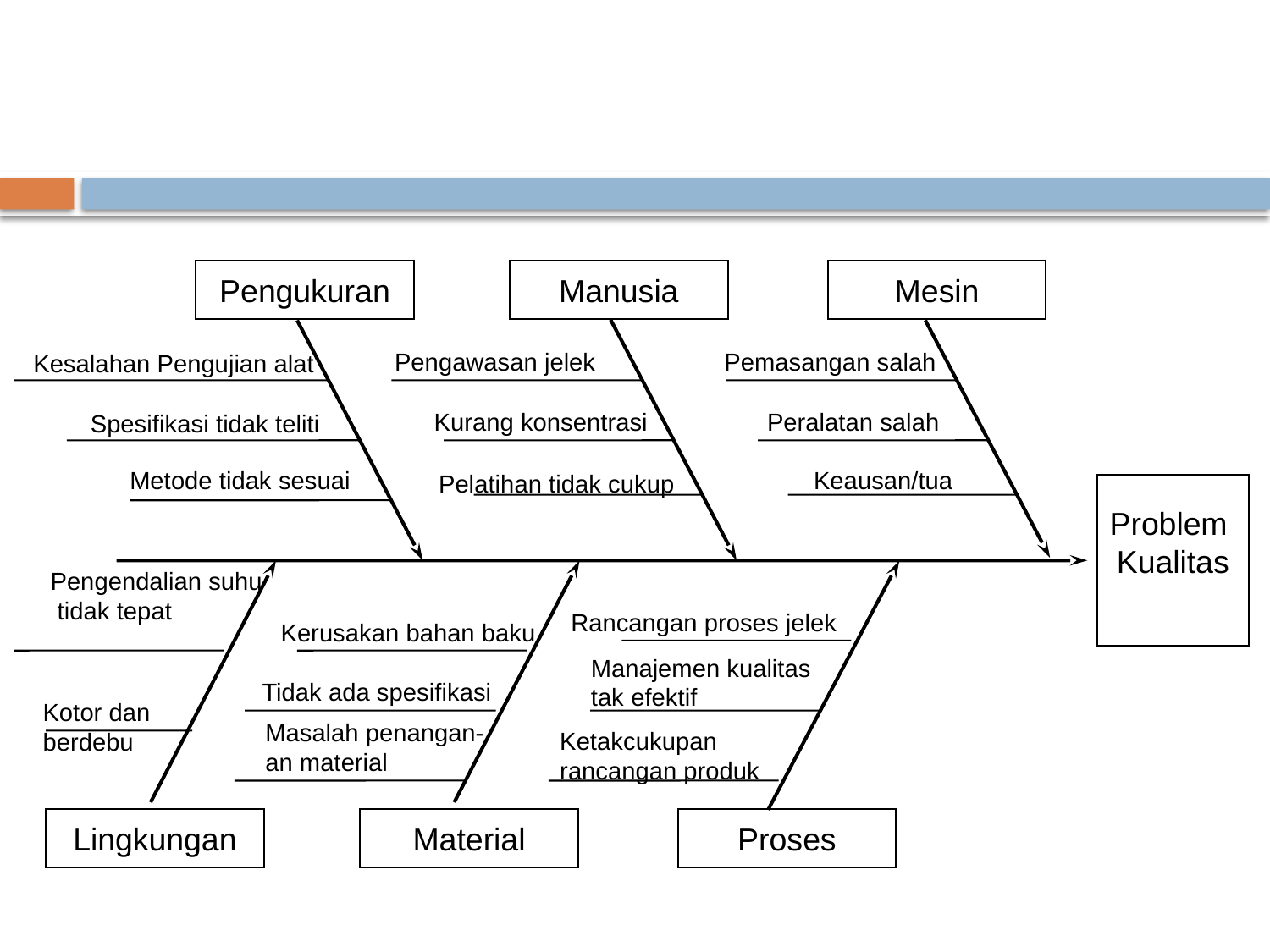

#
Pengukuran
Manusia
Mesin

Pemasangan salah
Pengawasan jelek
Kesalahan Pengujian alat

Kurang konsentrasi
Peralatan salah
Spesifikasi tidak teliti

Metode tidak sesuai
Keausan/tua
Pelatihan tidak cukup
Problem
Kualitas

Pengendalian suhu
 tidak tepat

Rancangan proses jelek
Kerusakan bahan baku

Manajemen kualitas
tak efektif

Tidak ada spesifikasi
Kotor dan berdebu
Masalah penangan-
an material

Ketakcukupan rancangan produk

Lingkungan
Material
Proses